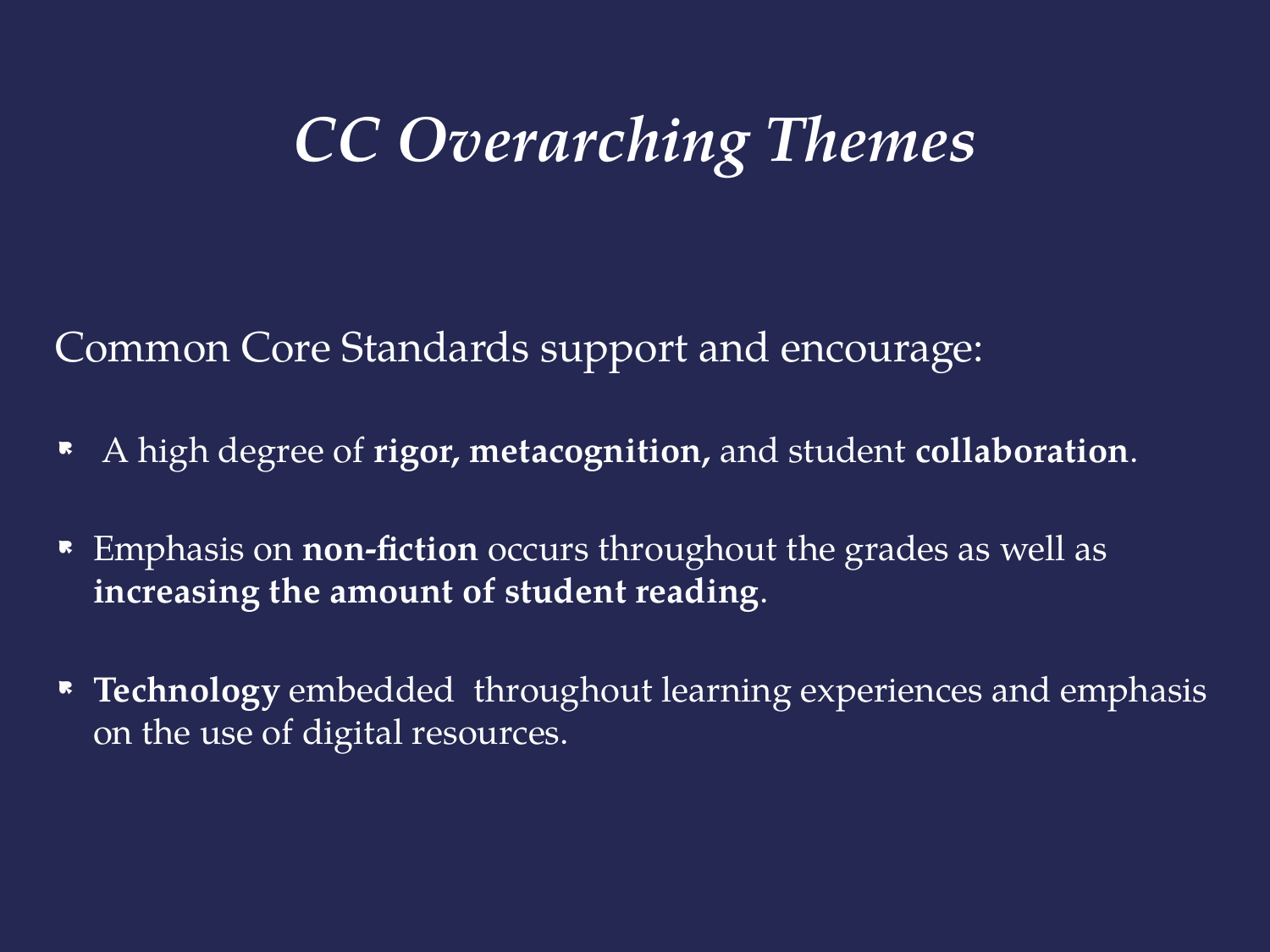

CC Overarching Themes
Common Core Standards support and encourage:

 A high degree of rigor, metacognition, and student collaboration.

Emphasis on non-fiction occurs throughout the grades as well as increasing the amount of student reading.

Technology embedded  throughout learning experiences and emphasis on the use of digital resources.